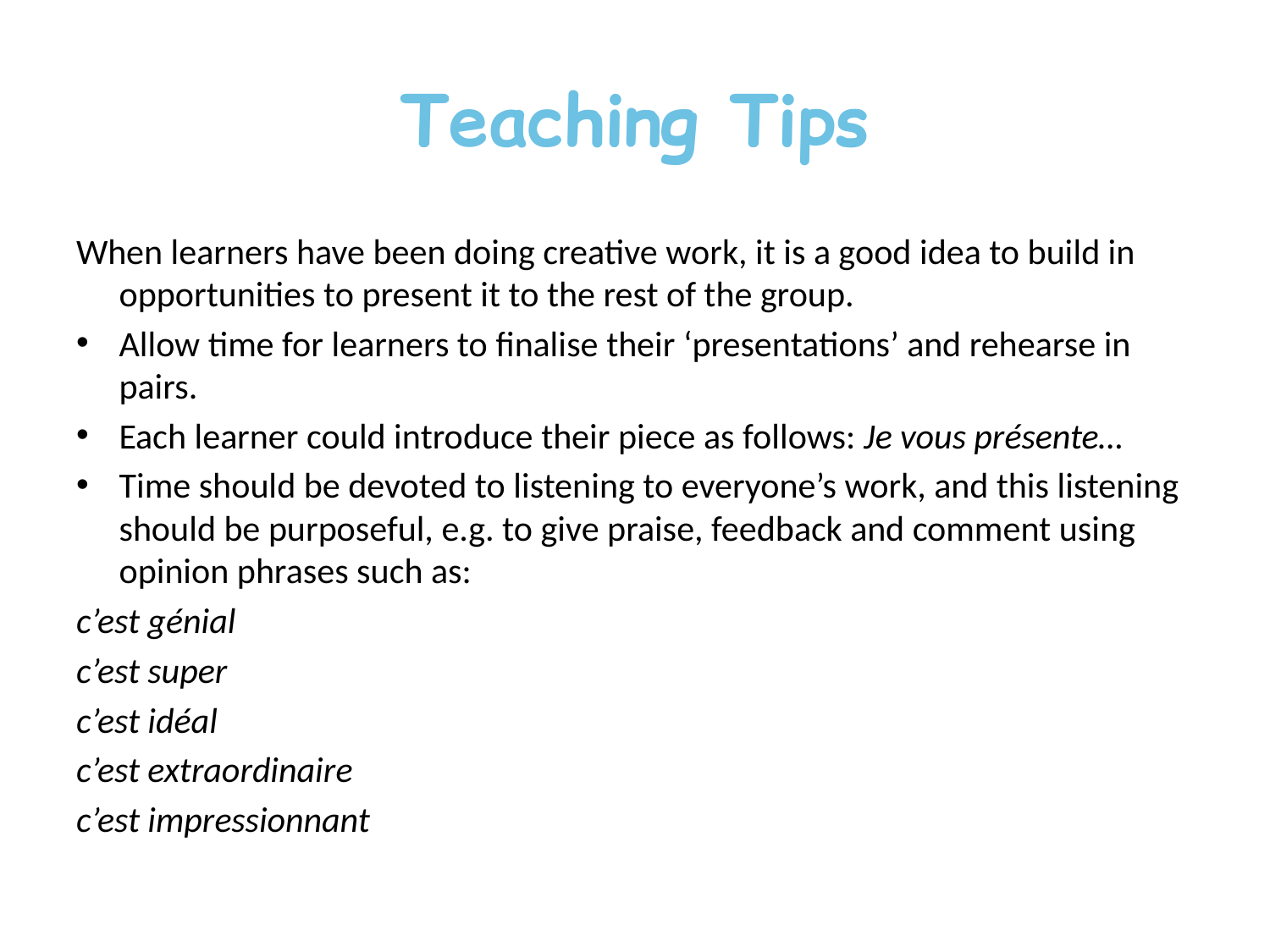

# Teaching Tips
When learners have been doing creative work, it is a good idea to build in opportunities to present it to the rest of the group.
Allow time for learners to finalise their ‘presentations’ and rehearse in pairs.
Each learner could introduce their piece as follows: Je vous présente…
Time should be devoted to listening to everyone’s work, and this listening should be purposeful, e.g. to give praise, feedback and comment using opinion phrases such as:
c’est génial
c’est super
c’est idéal
c’est extraordinaire
c’est impressionnant